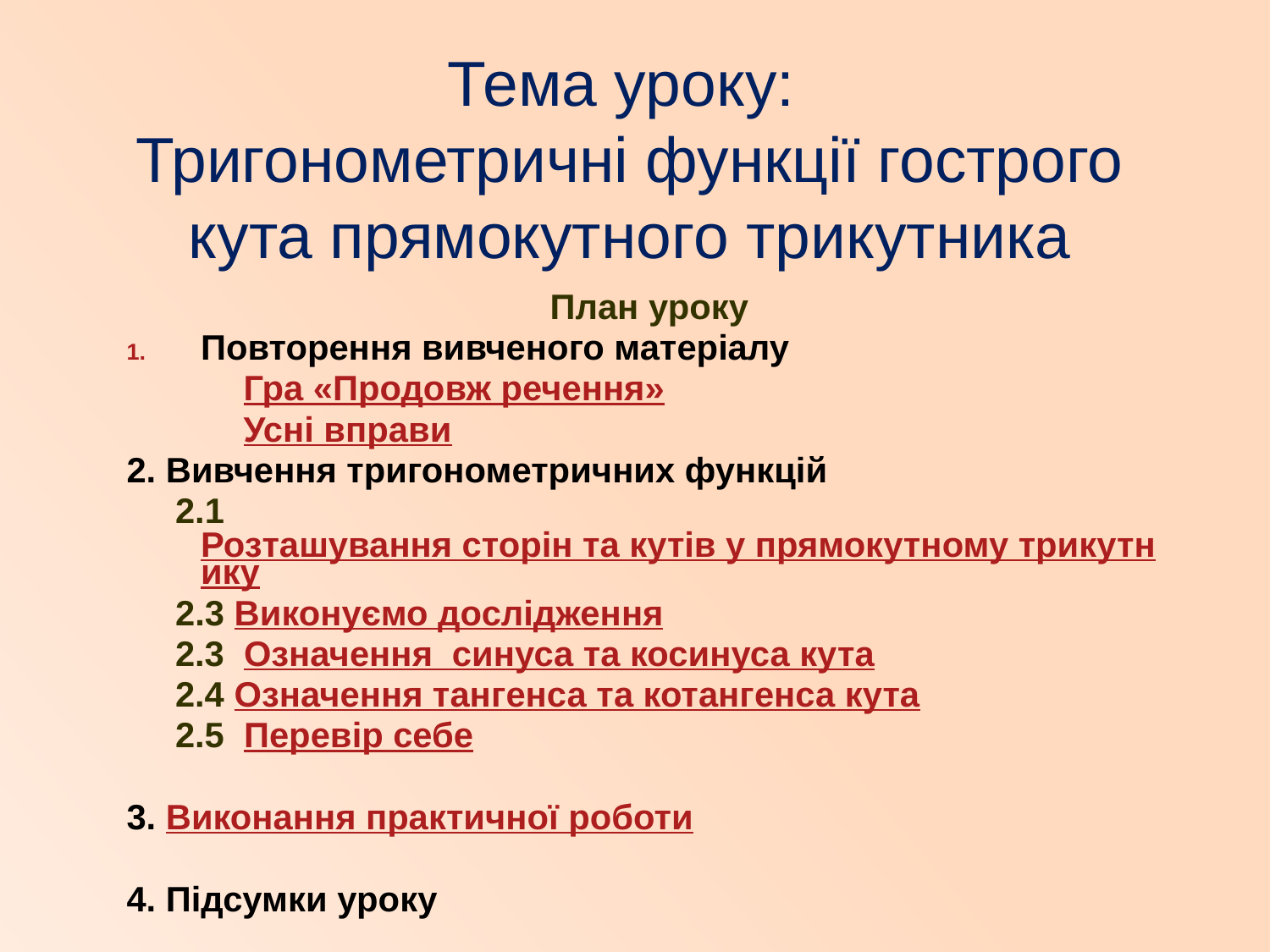

# Тема уроку: Тригонометричні функції гострого кута прямокутного трикутника
План уроку
Повторення вивченого матеріалу
            Гра «Продовж речення»
            Усні вправи
2. Вивчення тригонометричних функцій
     2.1 Розташування сторін та кутів у прямокутному трикутнику
     2.3 Виконуємо дослідження
     2.3  Означення  синуса та косинуса кута
     2.4 Означення тангенса та котангенса кута
     2.5  Перевір себе

3. Виконання практичної роботи

4. Підсумки уроку